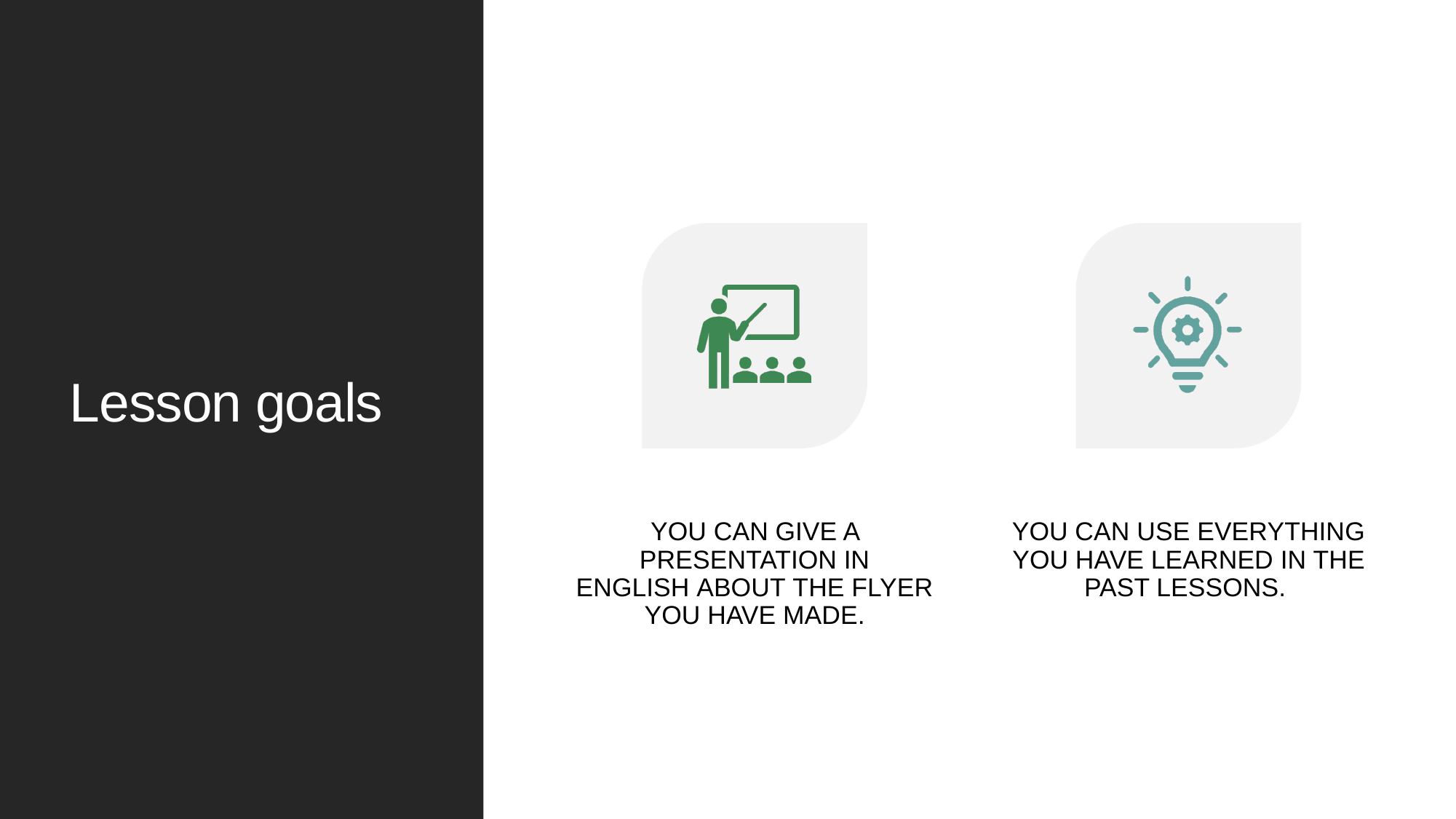

# Lesson goals
You can give a presentation in English about the flyer you have made.
You can use everything you have learned in the past lessons.